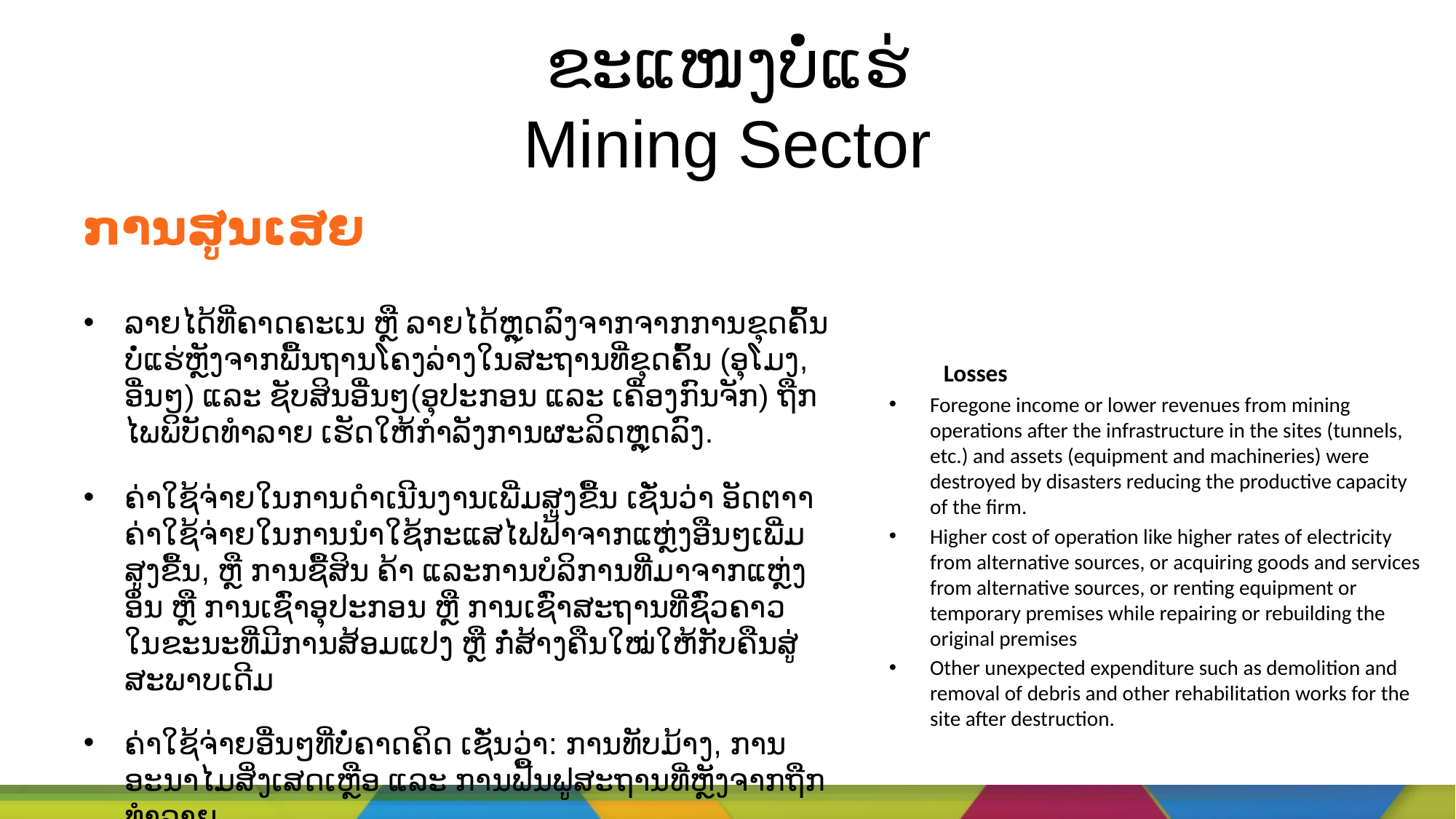

# ຂະແໜງບໍ່ແຮ່ Mining Sector
ການສູນເສຍ

ລາຍໄດ້ທີ່ຄາດຄະເນ ຫຼື ລາຍໄດ້ຫຼຸດລົງຈາກຈາກການຂຸດຄົ້ນບໍ່ແຮ່ຫຼັງຈາກພື້ນຖານໂຄງລ່າງໃນສະຖານທີ່ຂຸດຄົ້ນ (ອຸໂມງ, ອື່ນໆ) ແລະ ຊັບສິນອື່ນໆ(ອຸປະກອນ ແລະ ເຄື່ອງກົນຈັກ) ຖືກໄພພິບັດທຳລາຍ ເຮັດໃຫ້ກຳລັງການຜະລິດຫຼຸດລົງ.

ຄ່າໃຊ້ຈ່າຍໃນການດຳເນີນງານເພີ່ມສູງຂື້ນ ເຊັ່ນວ່າ ອັດຕາາຄ່າໃຊ້ຈ່າຍໃນການນຳໃຊ້ກະແສໄຟຟ້າຈາກແຫຼ່ງອືນໆເພີ່ມສູງຂື້ນ, ຫຼື ການຊື້ສິນ ຄ້າ ແລະການບໍລິການທີ່ມາຈາກແຫຼ່ງອຶ່ນ ຫຼື ການເຊົ່າອຸປະກອນ ຫຼື ການເຊົ່າສະຖານທີ່ຊົ່ວຄາວໃນຂະນະທີ່ມີການສ້ອມແປງ ຫຼື ກໍ່ສ້າງຄືນໃໝ່ໃຫ້ກັບຄືນສູ່ສະພາບເດີມ

ຄ່າໃຊ້ຈ່າຍອື່ນໆທີ່ບໍ່ຄາດຄິດ ເຊັ່ນວ່າ: ການທັບມ້າງ, ການອະນາໄມສິ່ງເສດເຫຼືອ ແລະ ການຟື້ນຟູສະຖານທີ່ຫຼັງຈາກຖືກທຳລາຍ.

Losses
Foregone income or lower revenues from mining operations after the infrastructure in the sites (tunnels, etc.) and assets (equipment and machineries) were destroyed by disasters reducing the productive capacity of the firm.
Higher cost of operation like higher rates of electricity from alternative sources, or acquiring goods and services from alternative sources, or renting equipment or temporary premises while repairing or rebuilding the original premises
Other unexpected expenditure such as demolition and removal of debris and other rehabilitation works for the site after destruction.